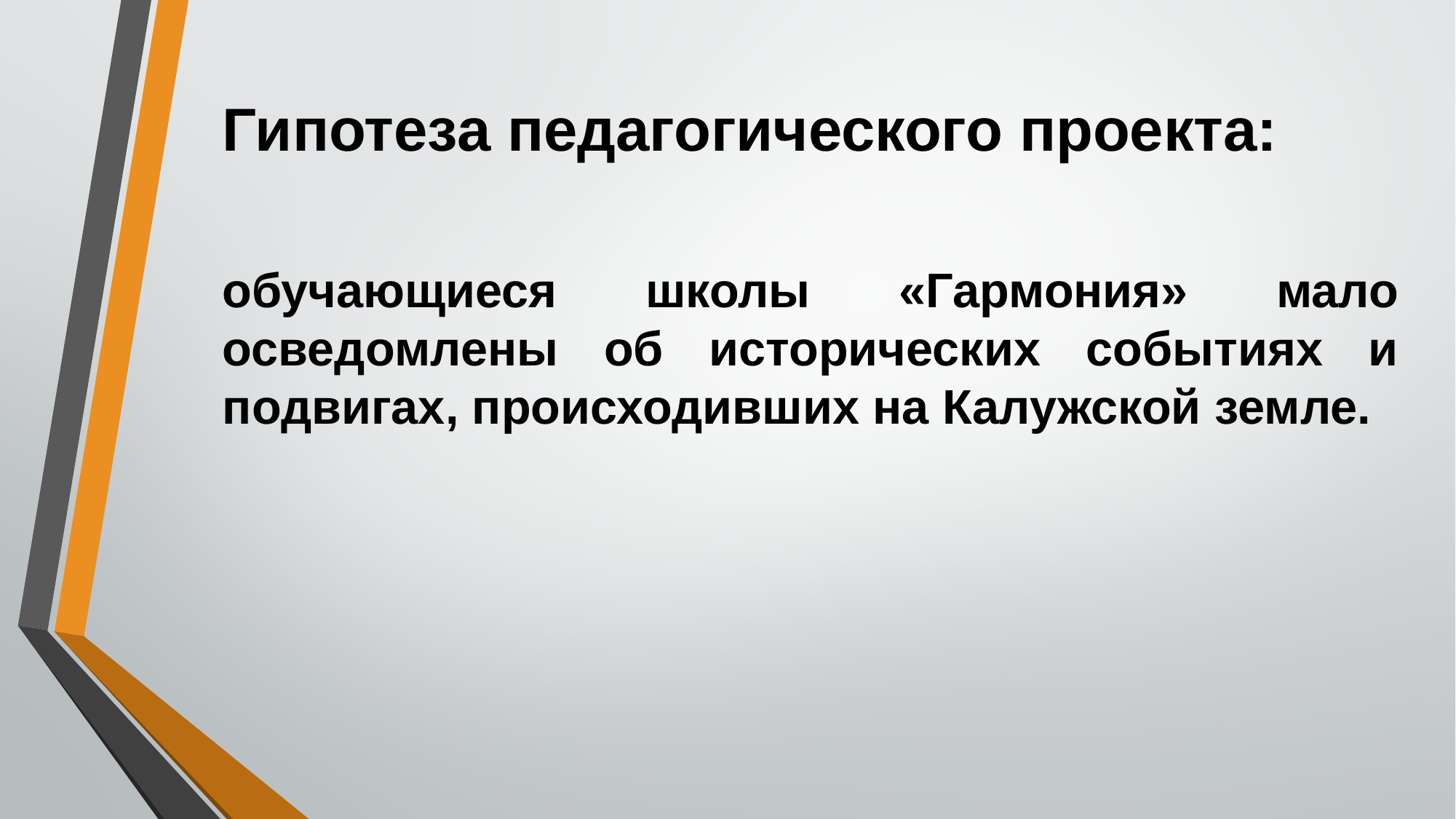

Гипотеза педагогического проекта:

обучающиеся школы «Гармония» мало осведомлены об исторических событиях и подвигах, происходивших на Калужской земле.